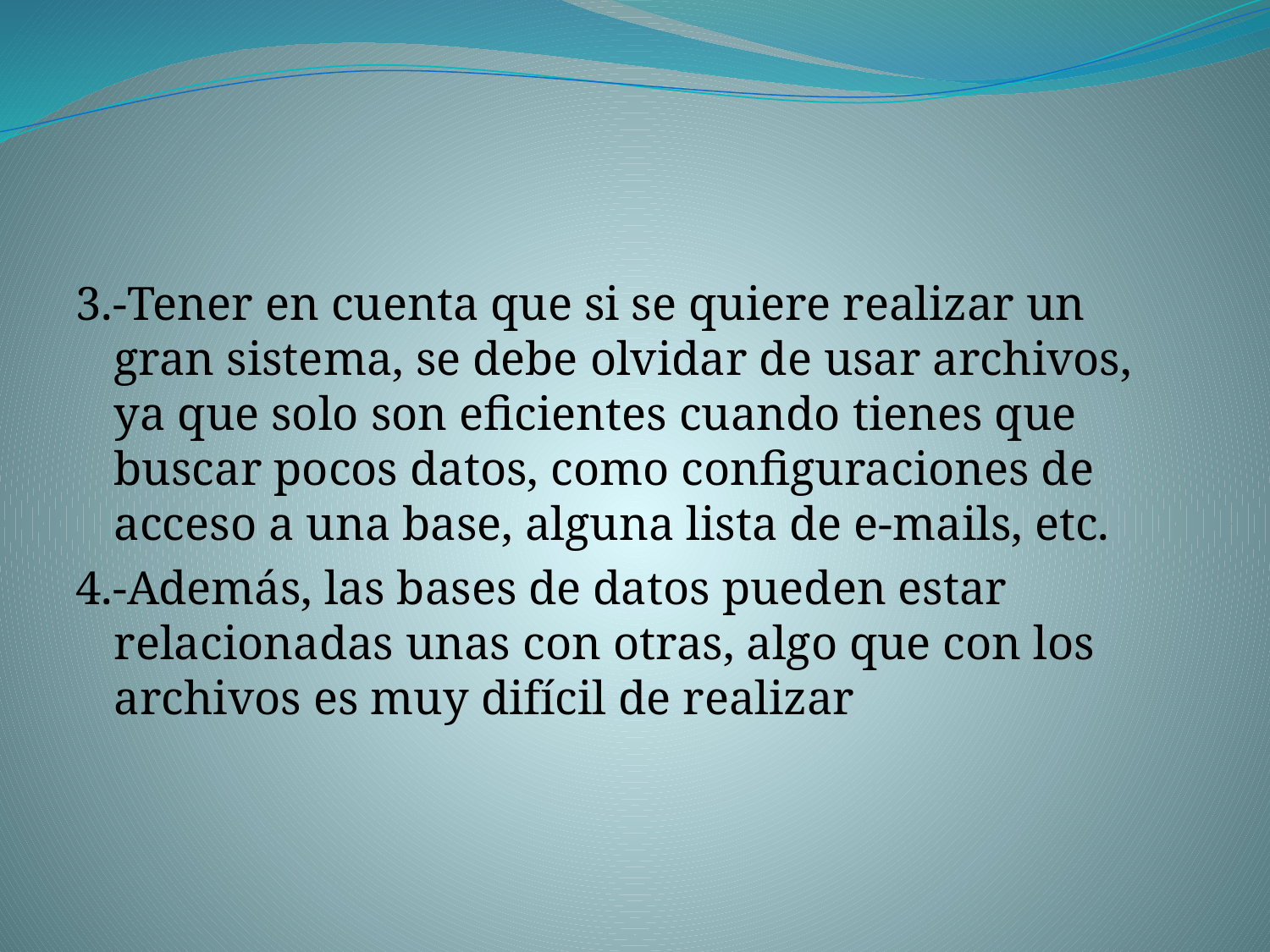

#
3.-Tener en cuenta que si se quiere realizar un gran sistema, se debe olvidar de usar archivos, ya que solo son eficientes cuando tienes que buscar pocos datos, como configuraciones de acceso a una base, alguna lista de e-mails, etc.
4.-Además, las bases de datos pueden estar relacionadas unas con otras, algo que con los archivos es muy difícil de realizar